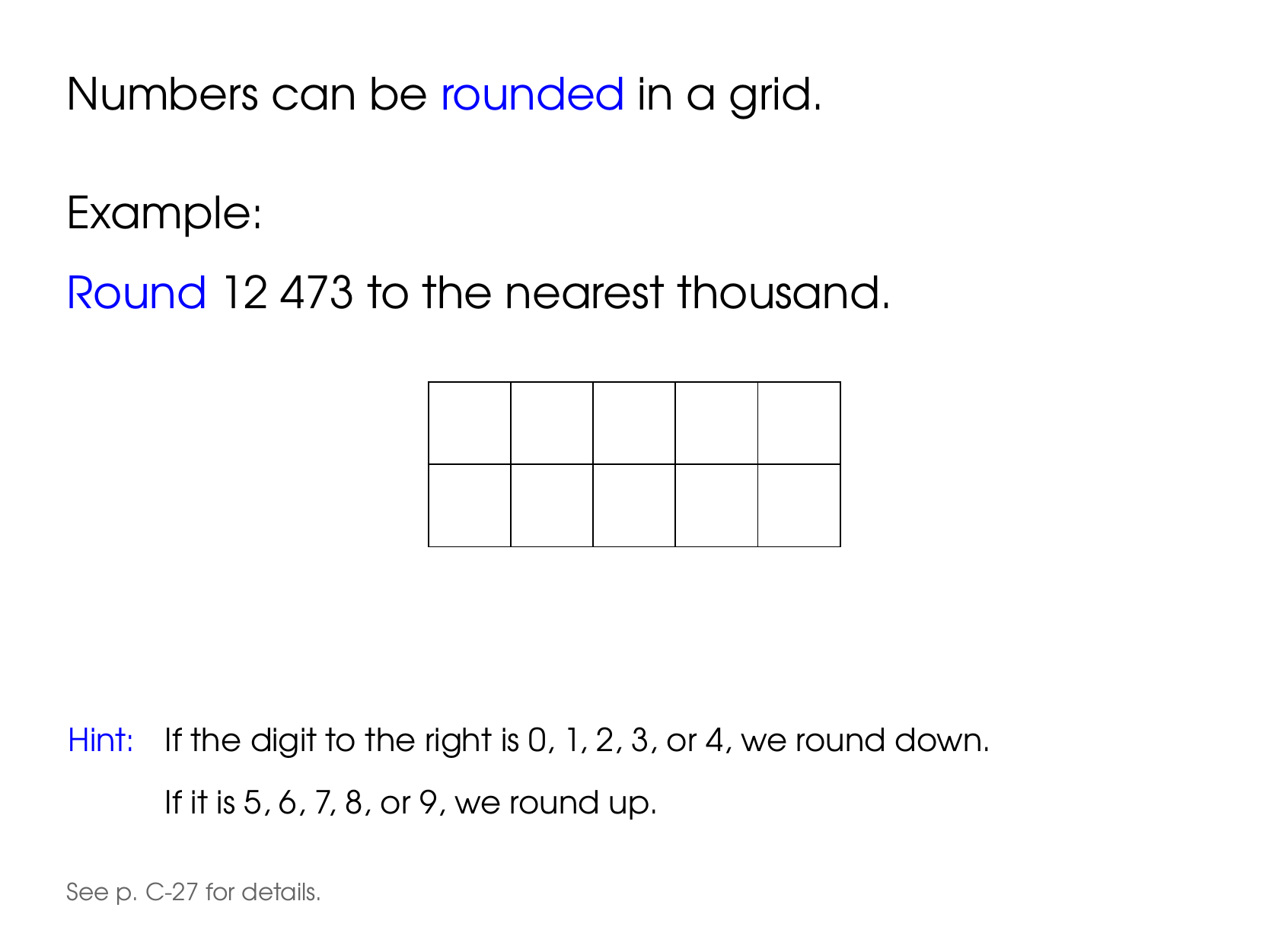

Numbers can be rounded in a grid.
Example:
Round 12 473 to the nearest thousand.
|  |  |  |  |  |
| --- | --- | --- | --- | --- |
|  |  |  |  |  |
  Hint:	If the digit to the right is 0, 1, 2, 3, or 4, we round down.
	If it is 5, 6, 7, 8, or 9, we round up.
See p. C-27 for details.